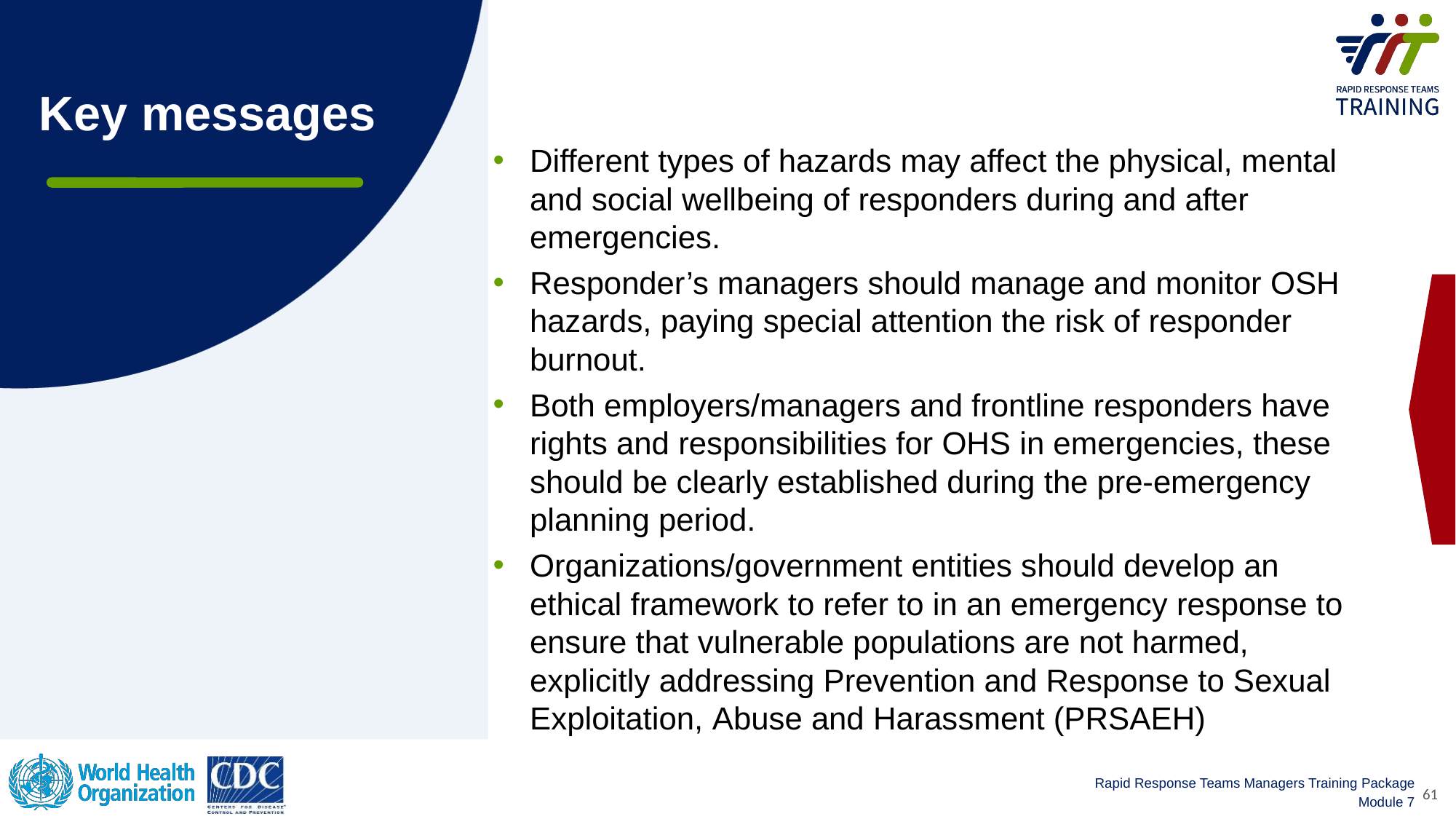

# Key messages
Different types of hazards may affect the physical, mental and social wellbeing of responders during and after emergencies.
Responder’s managers should manage and monitor OSH hazards, paying special attention the risk of responder burnout.
Both employers/managers and frontline responders have rights and responsibilities for OHS in emergencies, these should be clearly established during the pre-emergency planning period.
Organizations/government entities should develop an ethical framework to refer to in an emergency response to ensure that vulnerable populations are not harmed, explicitly addressing Prevention and Response to Sexual  Exploitation, Abuse and Harassment (PRSAEH)

61